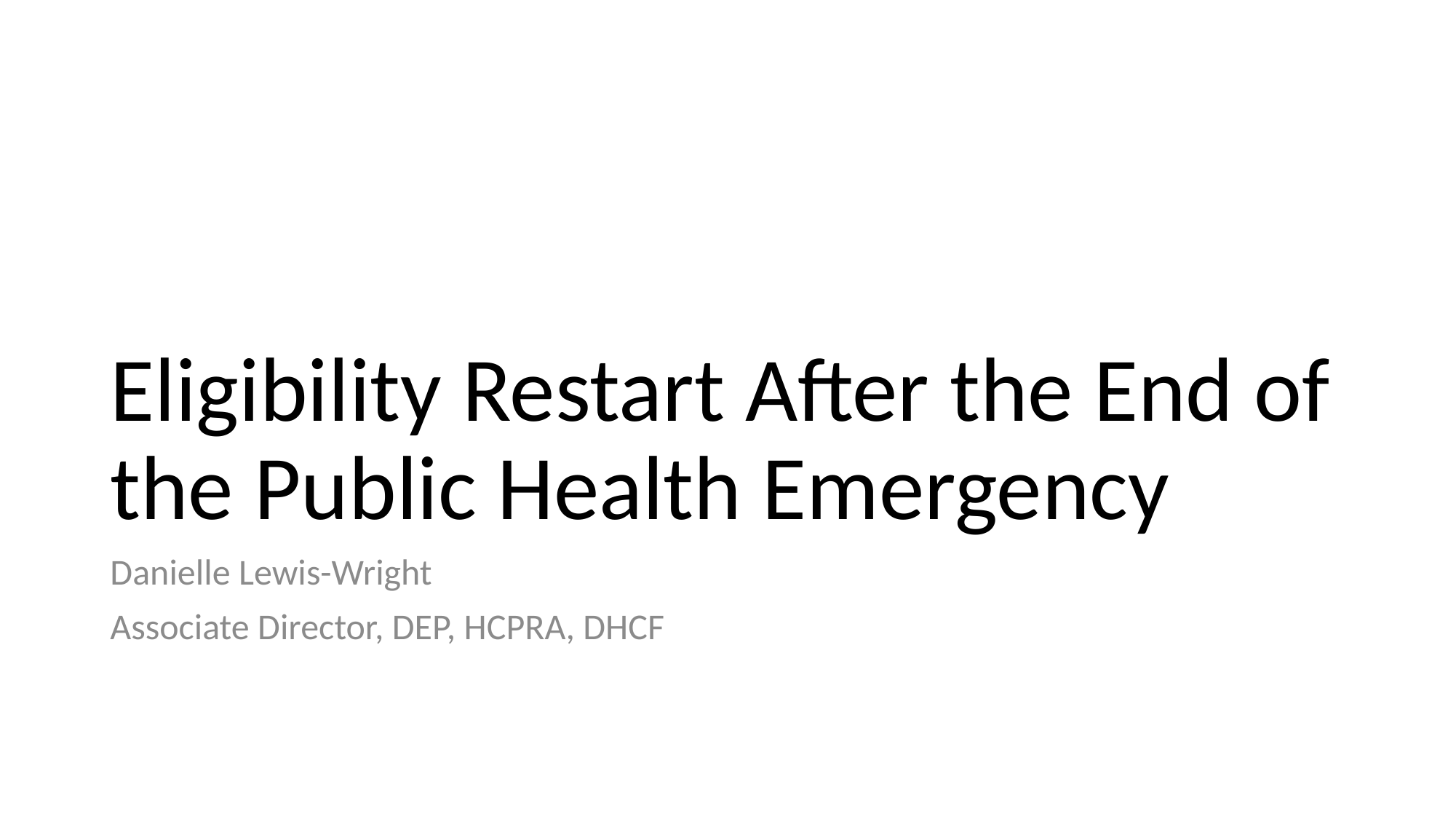

# Eligibility Restart After the End of the Public Health Emergency
Danielle Lewis-Wright
Associate Director, DEP, HCPRA, DHCF